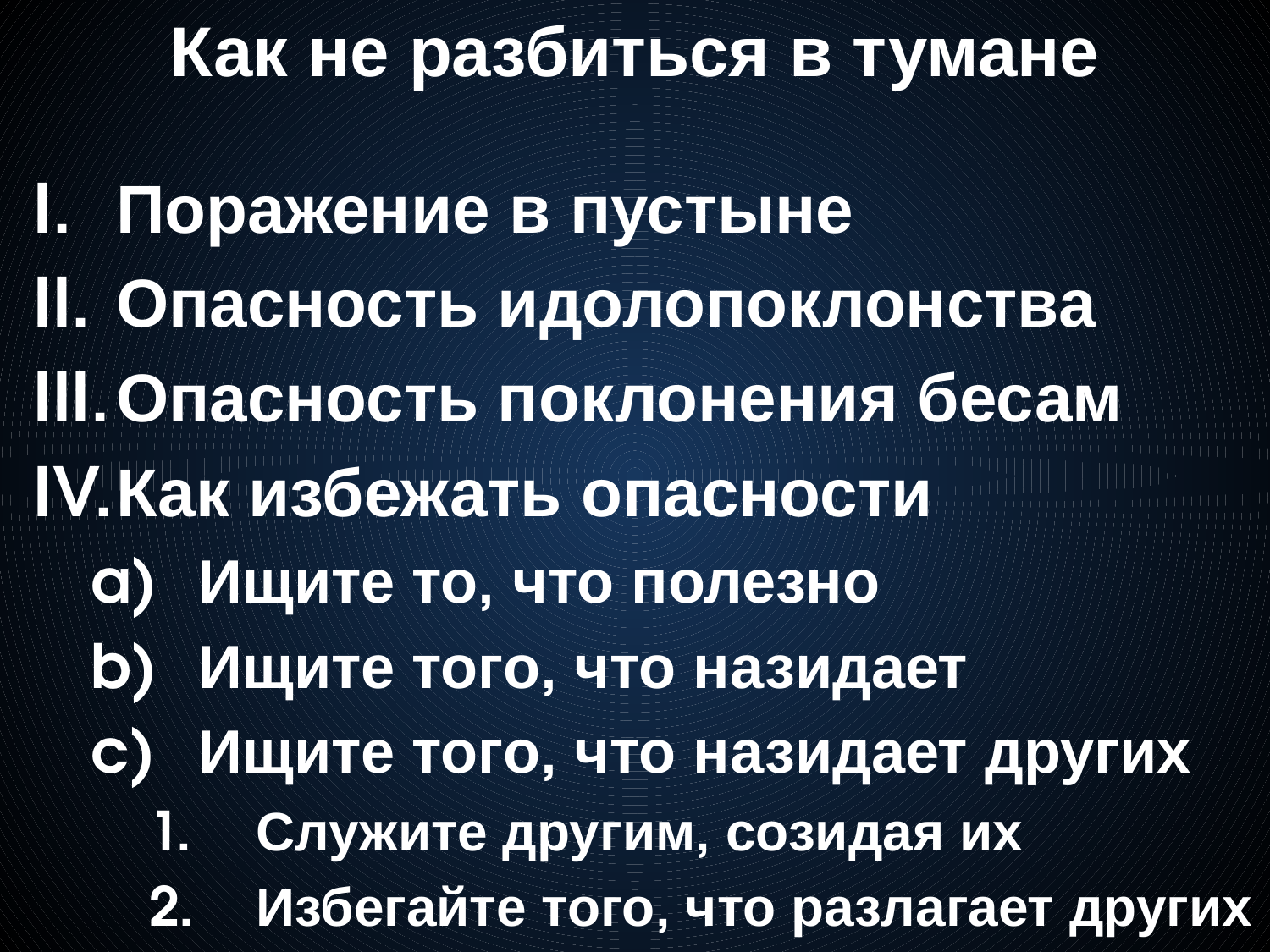

# Как не разбиться в тумане
Поражение в пустыне
Опасность идолопоклонства
Опасность поклонения бесам
Как избежать опасности
Ищите то, что полезно
Ищите того, что назидает
Ищите того, что назидает других
Служите другим, созидая их
Избегайте того, что разлагает других